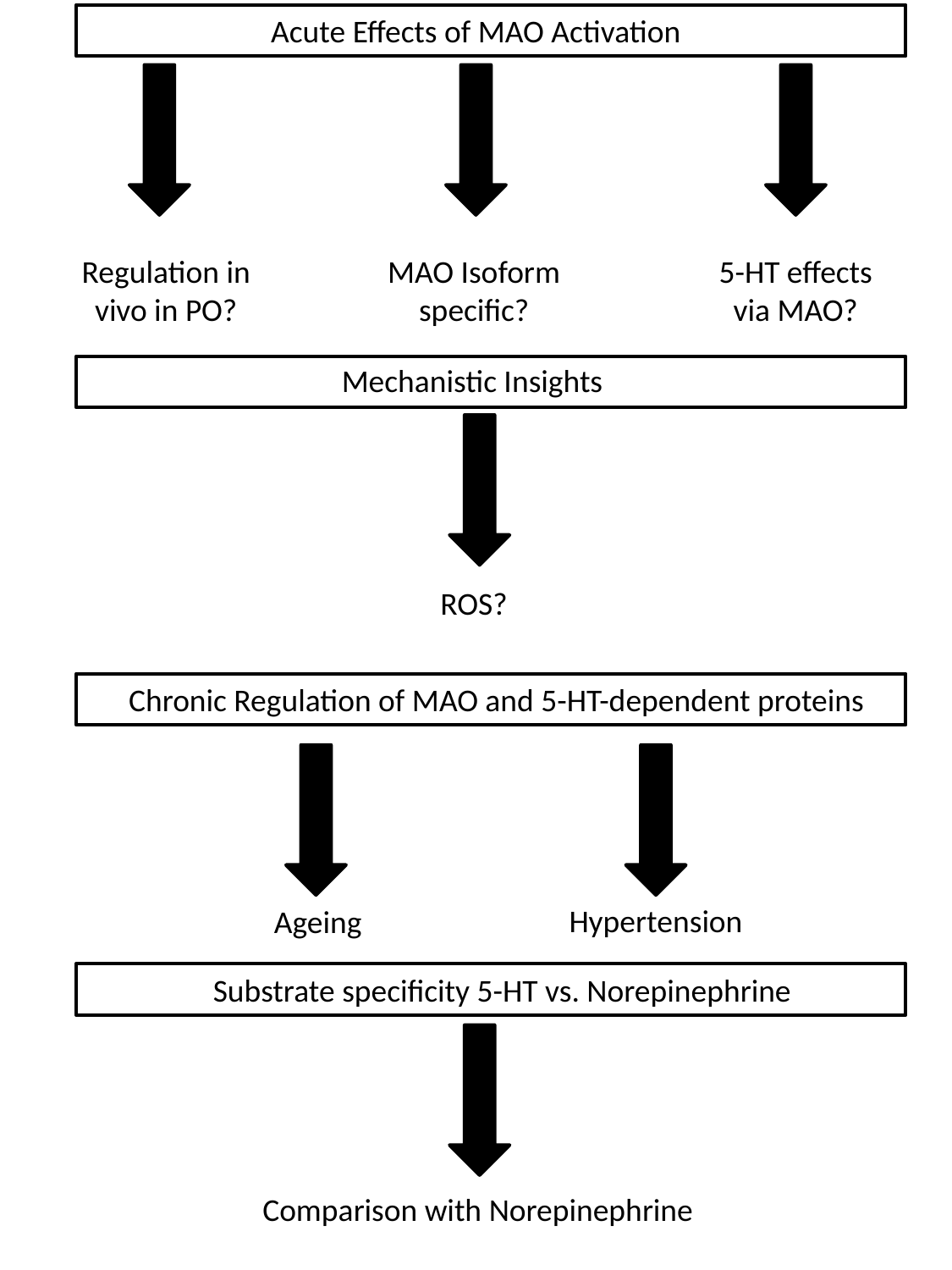

Acute Effects of MAO Activation

MAO Isoform specific?
Regulation in vivo in PO?
5-HT effects via MAO?
Mechanistic Insights

ROS?

Chronic Regulation of MAO and 5-HT-dependent proteins

Hypertension
Ageing

Substrate specificity 5-HT vs. Norepinephrine

Comparison with Norepinephrine